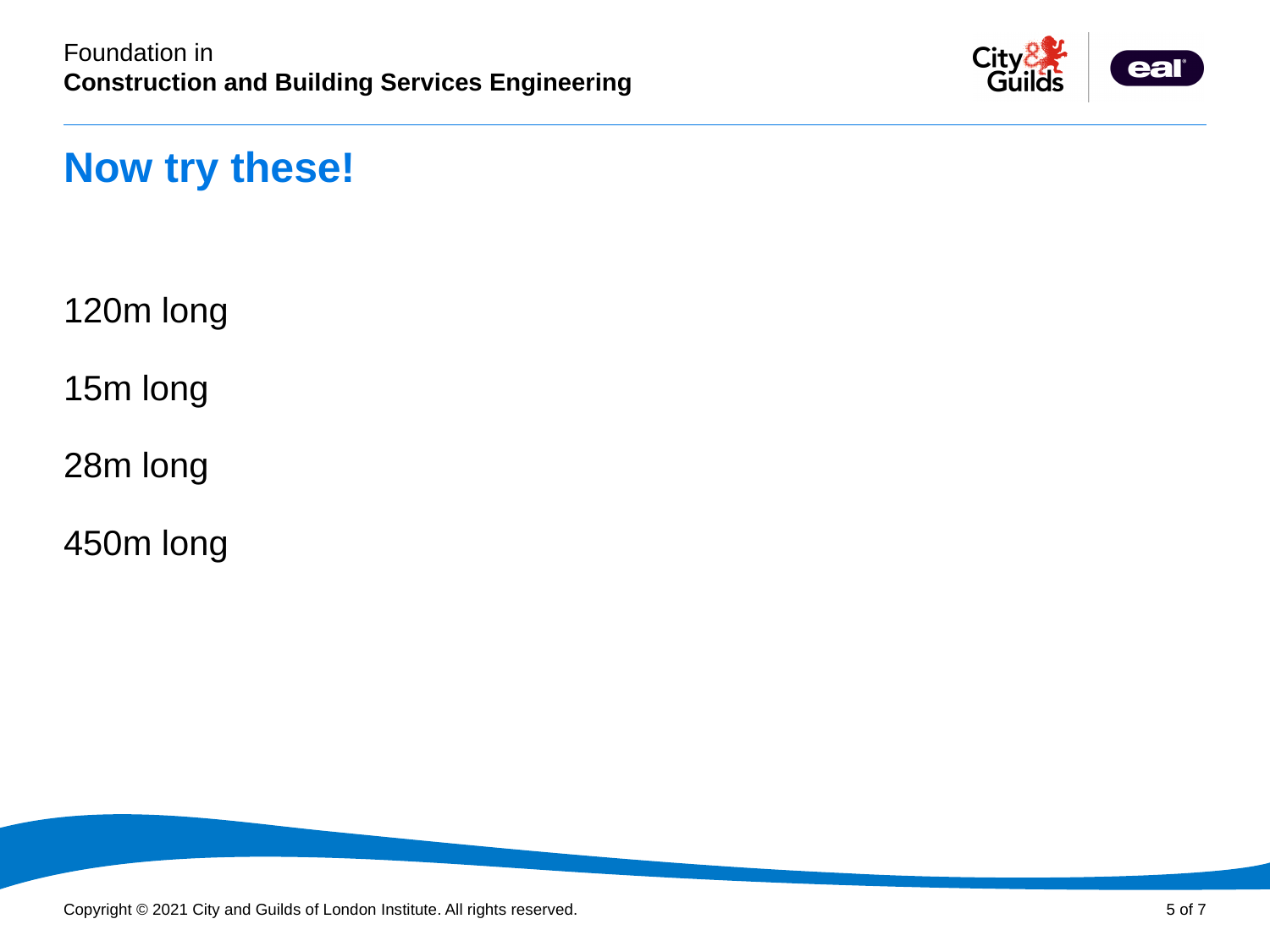

# Now try these!

120m long
15m long
28m long
450m long